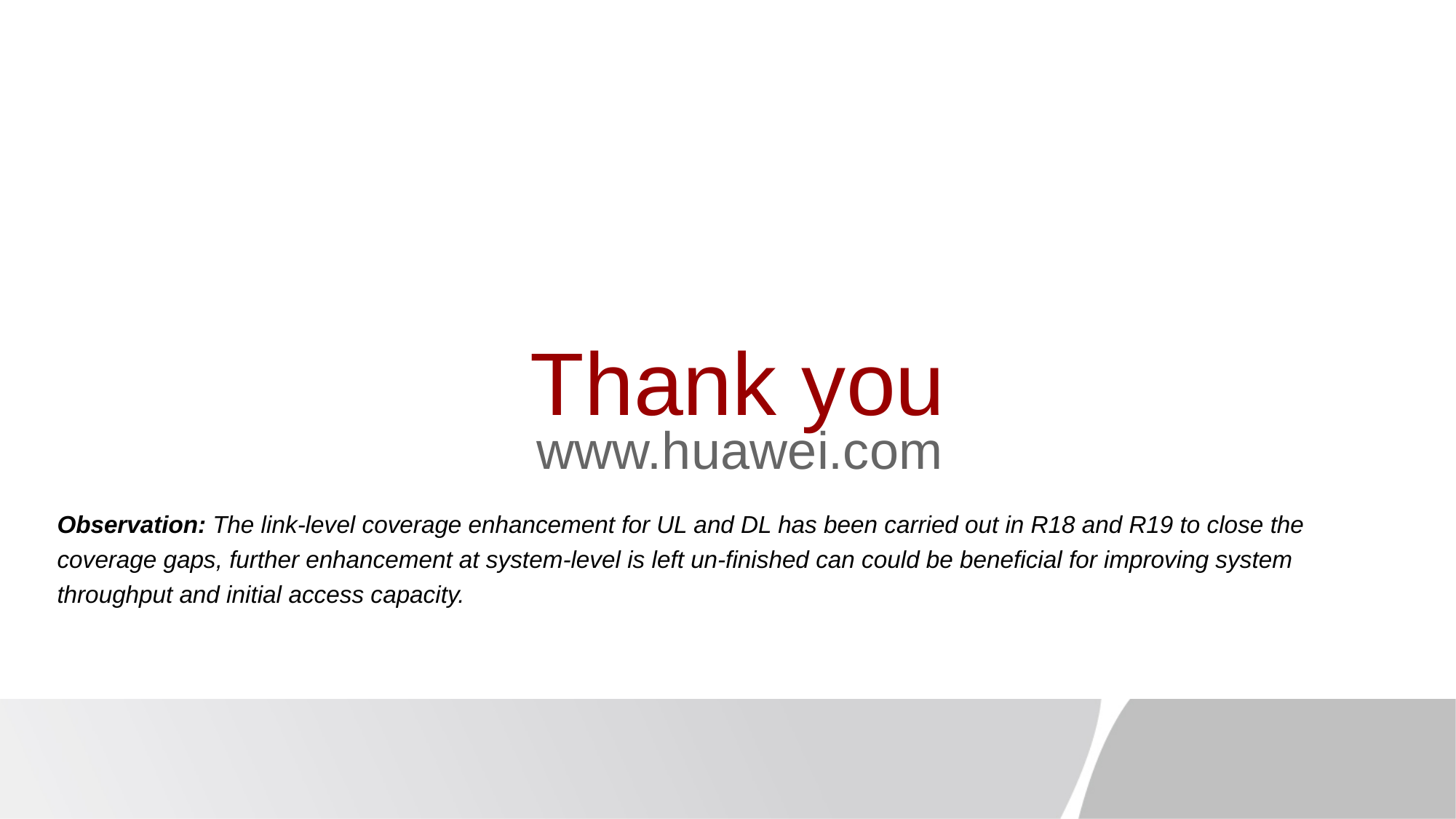

Observation: The link-level coverage enhancement for UL and DL has been carried out in R18 and R19 to close the coverage gaps, further enhancement at system-level is left un-finished can could be beneficial for improving system throughput and initial access capacity.